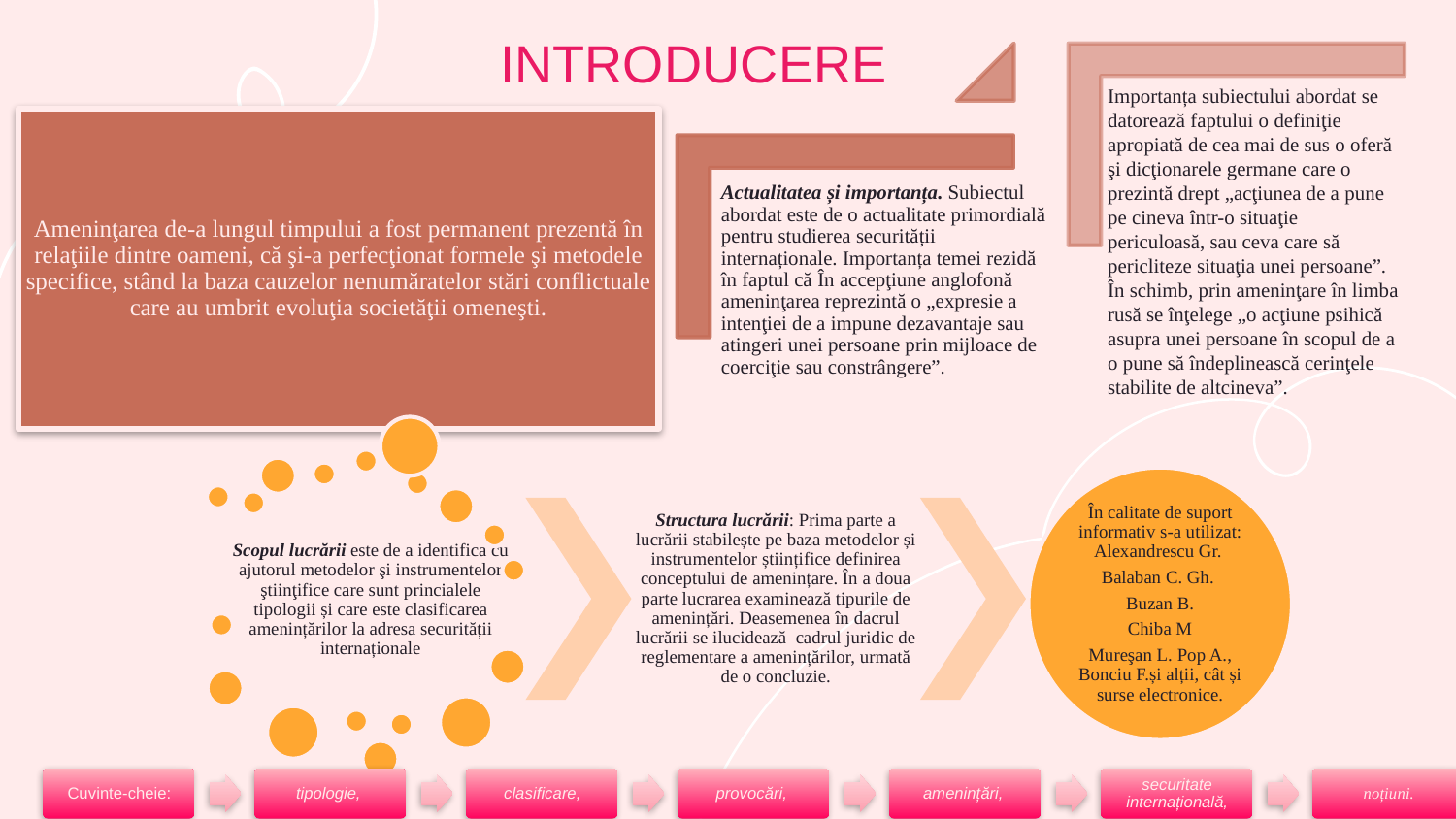

Actualitatea și importanța. Subiectul abordat este de o actualitate primordială pentru studierea securității internaționale. Importanța temei rezidă în faptul că În accepţiune anglofonă ameninţarea reprezintă o „expresie a intenţiei de a impune dezavantaje sau atingeri unei persoane prin mijloace de coerciţie sau constrângere”.
Importanța subiectului abordat se datorează faptului o definiţie apropiată de cea mai de sus o oferă şi dicţionarele germane care o prezintă drept „acţiunea de a pune pe cineva într-o situaţie periculoasă, sau ceva care să pericliteze situaţia unei persoane”. În schimb, prin ameninţare în limba rusă se înţelege „o acţiune psihică asupra unei persoane în scopul de a o pune să îndeplinească cerinţele stabilite de altcineva”.

# INTRODUCERE
Ameninţarea de-a lungul timpului a fost permanent prezentă în relaţiile dintre oameni, că şi-a perfecţionat formele şi metodele specifice, stând la baza cauzelor nenumăratelor stări conflictuale care au umbrit evoluţia societăţii omeneşti.
Scopul lucrării este de a identifica cu ajutorul metodelor şi instrumentelor ştiinţifice care sunt princialele tipologii și care este clasificarea amenințărilor la adresa securității internaționale
Structura lucrării: Prima parte a lucrării stabilește pe baza metodelor și instrumentelor științifice definirea conceptului de amenințare. În a doua parte lucrarea examinează tipurile de amenințări. Deasemenea în dacrul lucrării se ilucidează  cadrul juridic de reglementare a amenințărilor, urmată de o concluzie.
În calitate de suport informativ s-a utilizat: Alexandrescu Gr.
Balaban C. Gh.
Buzan B.
Chiba M
Mureşan L. Pop A., Bonciu F.și alții, cât și surse electronice.
Cuvinte-cheie:

tipologie,

clasificare,

provocări,

amenințări,

securitate internațională,

noțiuni.